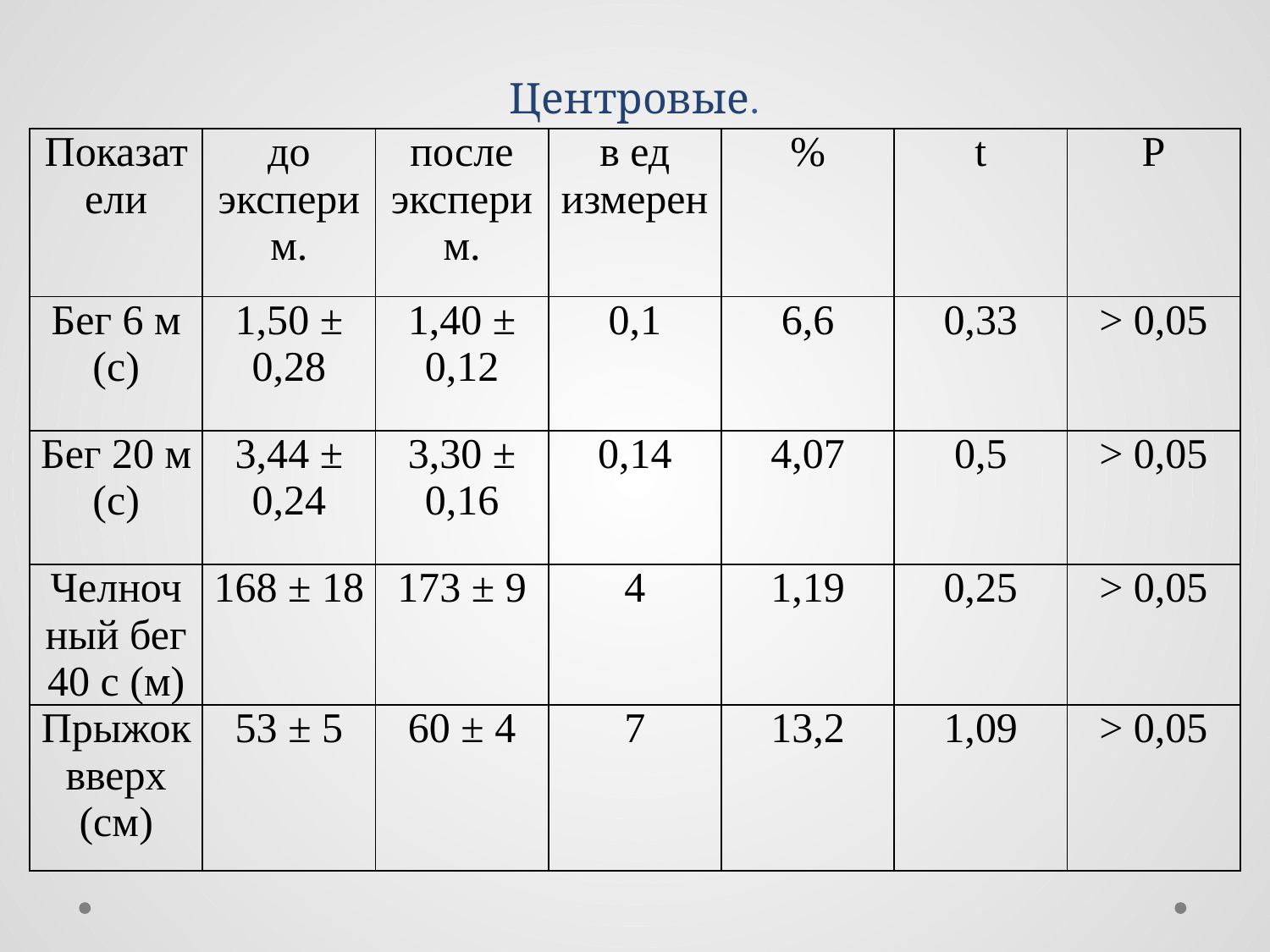

# Центровые.
| Показатели | до эксперим. | после эксперим. | в ед измерен | % | t | P |
| --- | --- | --- | --- | --- | --- | --- |
| Бег 6 м (с) | 1,50 ± 0,28 | 1,40 ± 0,12 | 0,1 | 6,6 | 0,33 | ˃ 0,05 |
| Бег 20 м (с) | 3,44 ± 0,24 | 3,30 ± 0,16 | 0,14 | 4,07 | 0,5 | ˃ 0,05 |
| Челночный бег 40 c (м) | 168 ± 18 | 173 ± 9 | 4 | 1,19 | 0,25 | ˃ 0,05 |
| Прыжок вверх (см) | 53 ± 5 | 60 ± 4 | 7 | 13,2 | 1,09 | ˃ 0,05 |